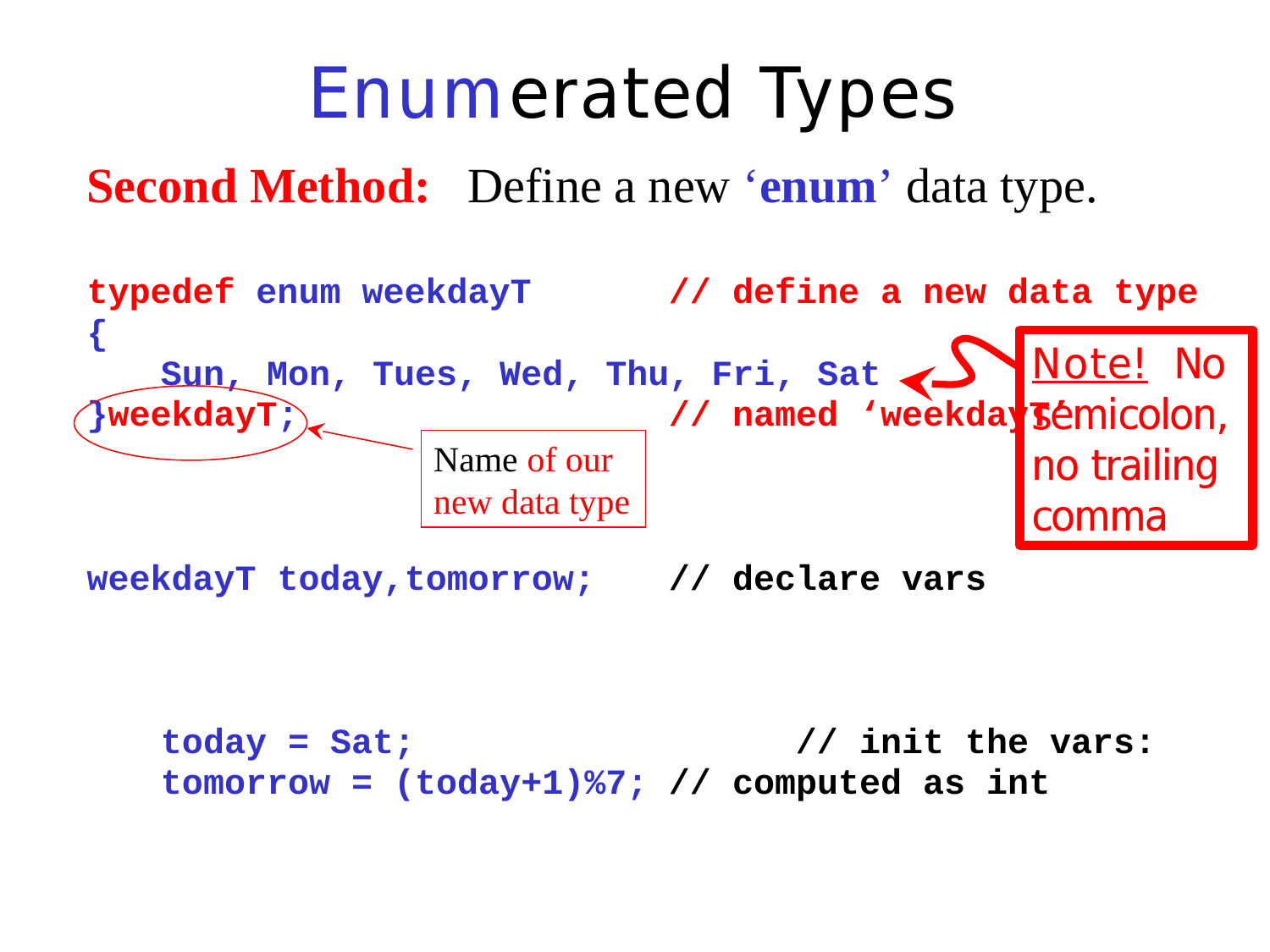

# Enumerated Types
Second Method:   Define a new ‘enum’ data type.

typedef enum weekdayT 	// define a new data type
{
	Sun, Mon, Tues, Wed, Thu, Fri, Sat
}weekdayT;			// named ‘weekdayT’

weekdayT today,tomorrow;	// declare vars

	today = Sat;			// init the vars:
	tomorrow = (today+1)%7;	// computed as int
Note!  No semicolon, no trailing comma

Name of our new data type